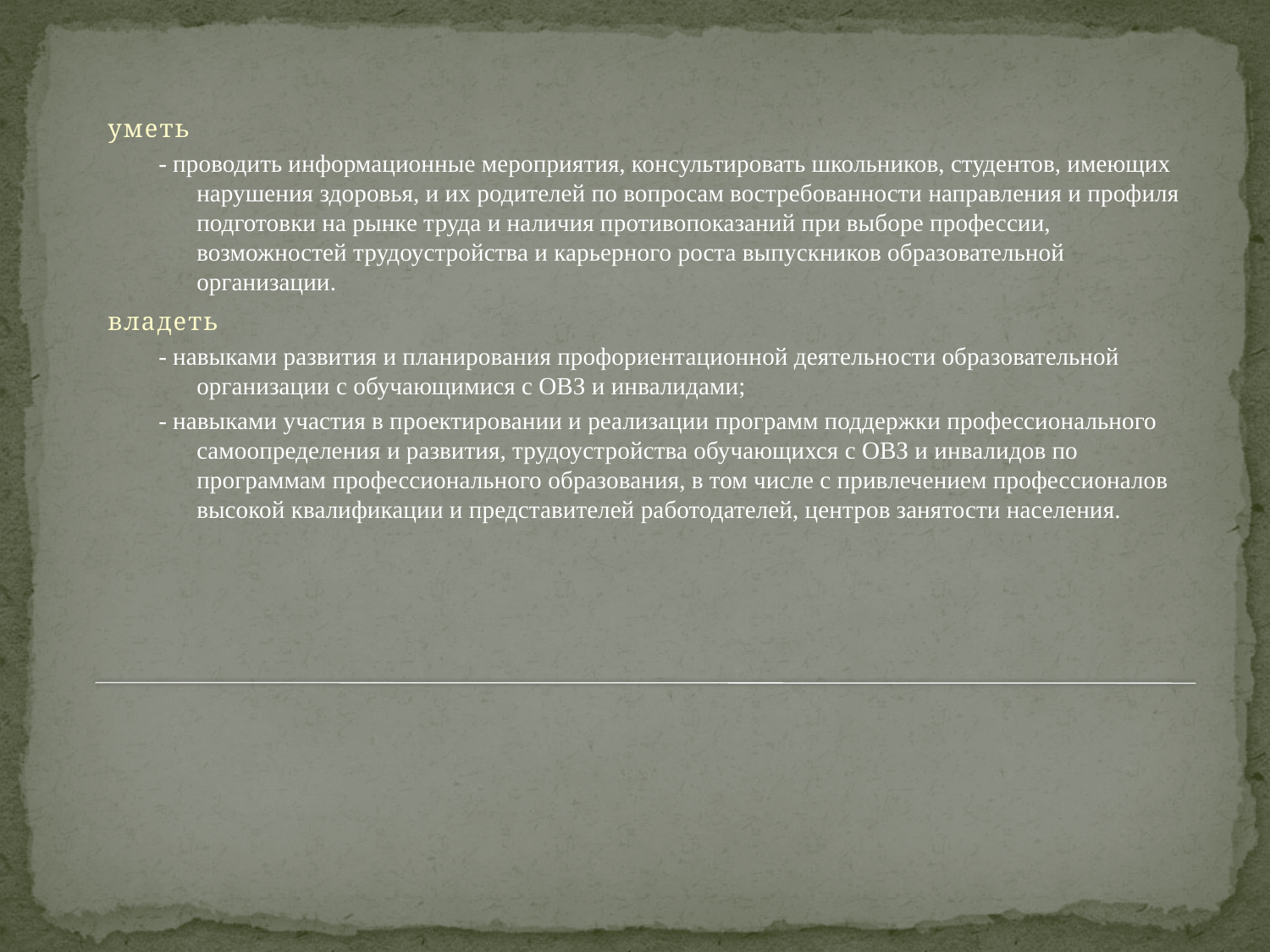

уметь
- проводить информационные мероприятия, консультировать школьников, студентов, имеющих нарушения здоровья, и их родителей по вопросам востребованности направления и профиля подготовки на рынке труда и наличия противопоказаний при выборе профессии, возможностей трудоустройства и карьерного роста выпускников образовательной организации.
владеть
- навыками развития и планирования профориентационной деятельности образовательной организации с обучающимися с ОВЗ и инвалидами;
- навыками участия в проектировании и реализации программ поддержки профессионального самоопределения и развития, трудоустройства обучающихся с ОВЗ и инвалидов по программам профессионального образования, в том числе с привлечением профессионалов высокой квалификации и представителей работодателей, центров занятости населения.

#